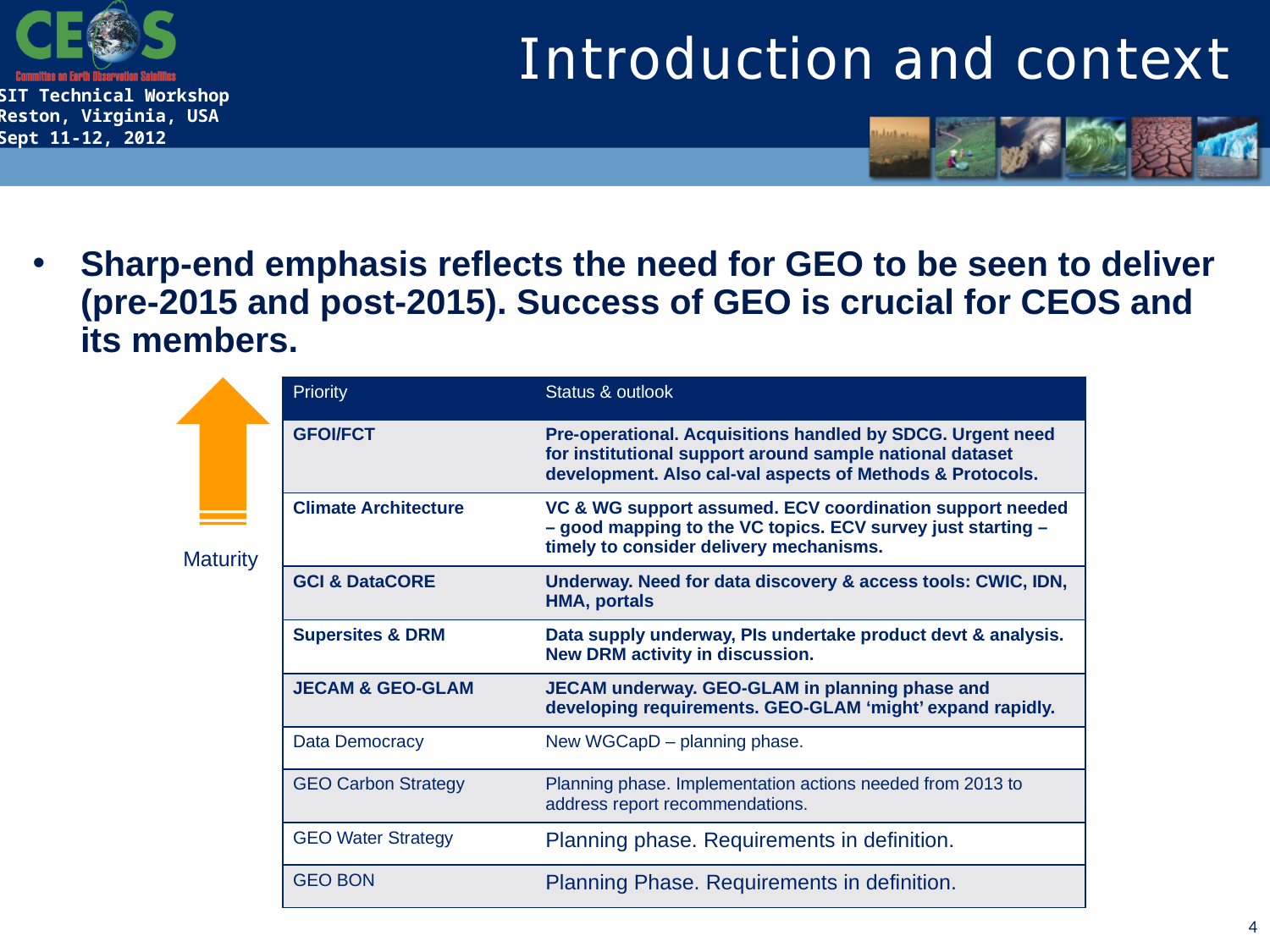

Introduction and context
Sharp-end emphasis reflects the need for GEO to be seen to deliver (pre-2015 and post-2015). Success of GEO is crucial for CEOS and its members.

| Priority | Status & outlook |
| --- | --- |
| GFOI/FCT | Pre-operational. Acquisitions handled by SDCG. Urgent need for institutional support around sample national dataset development. Also cal-val aspects of Methods & Protocols. |
| Climate Architecture | VC & WG support assumed. ECV coordination support needed – good mapping to the VC topics. ECV survey just starting – timely to consider delivery mechanisms. |
| GCI & DataCORE | Underway. Need for data discovery & access tools: CWIC, IDN, HMA, portals |
| Supersites & DRM | Data supply underway, PIs undertake product devt & analysis. New DRM activity in discussion. |
| JECAM & GEO-GLAM | JECAM underway. GEO-GLAM in planning phase and developing requirements. GEO-GLAM ‘might’ expand rapidly. |
| Data Democracy | New WGCapD – planning phase. |
| GEO Carbon Strategy | Planning phase. Implementation actions needed from 2013 to address report recommendations. |
| GEO Water Strategy | Planning phase. Requirements in definition. |
| GEO BON | Planning Phase. Requirements in definition. |

Maturity
4